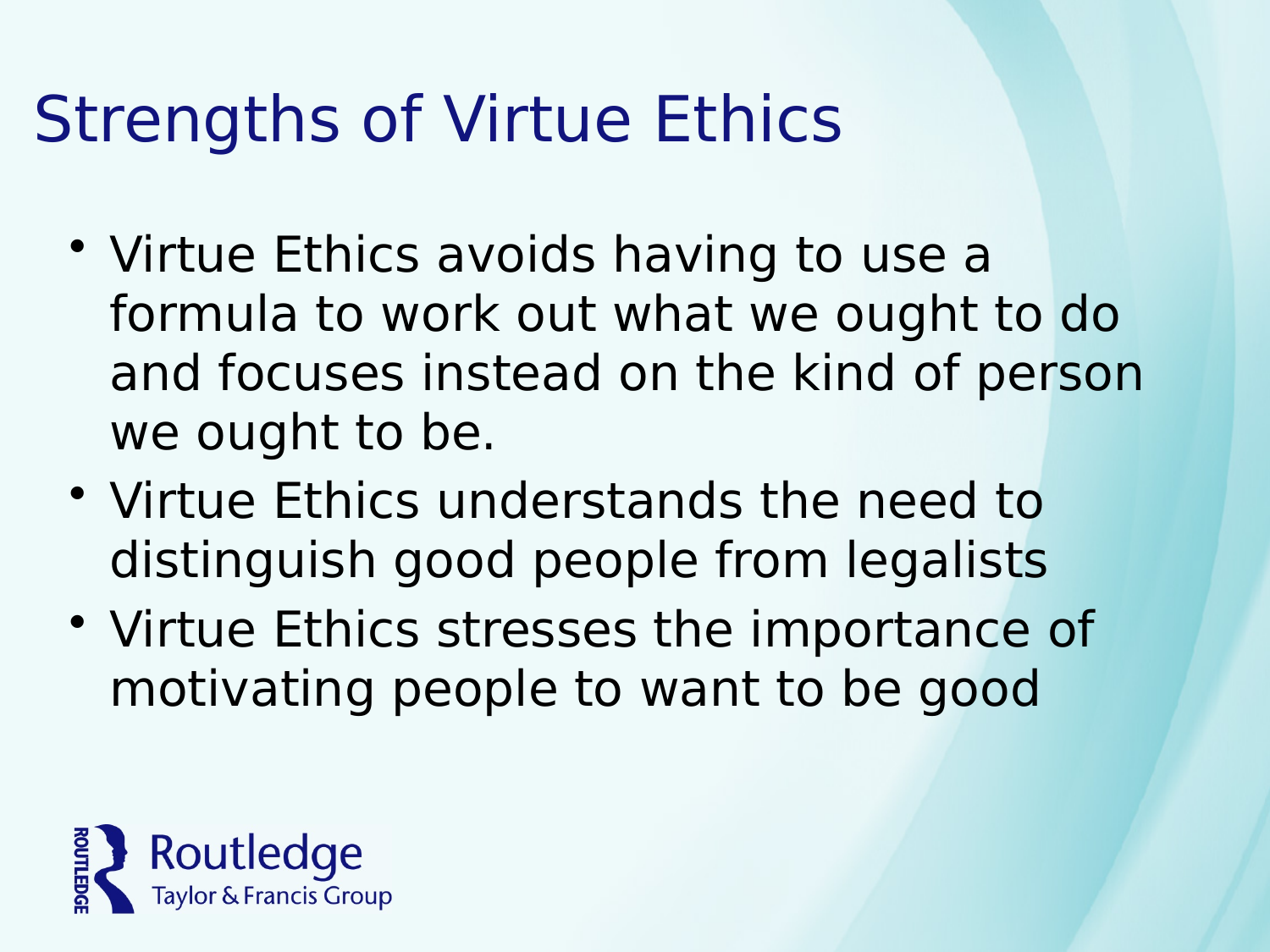

# Strengths of Virtue Ethics
Virtue Ethics avoids having to use a formula to work out what we ought to do and focuses instead on the kind of person we ought to be.
Virtue Ethics understands the need to distinguish good people from legalists
Virtue Ethics stresses the importance of motivating people to want to be good